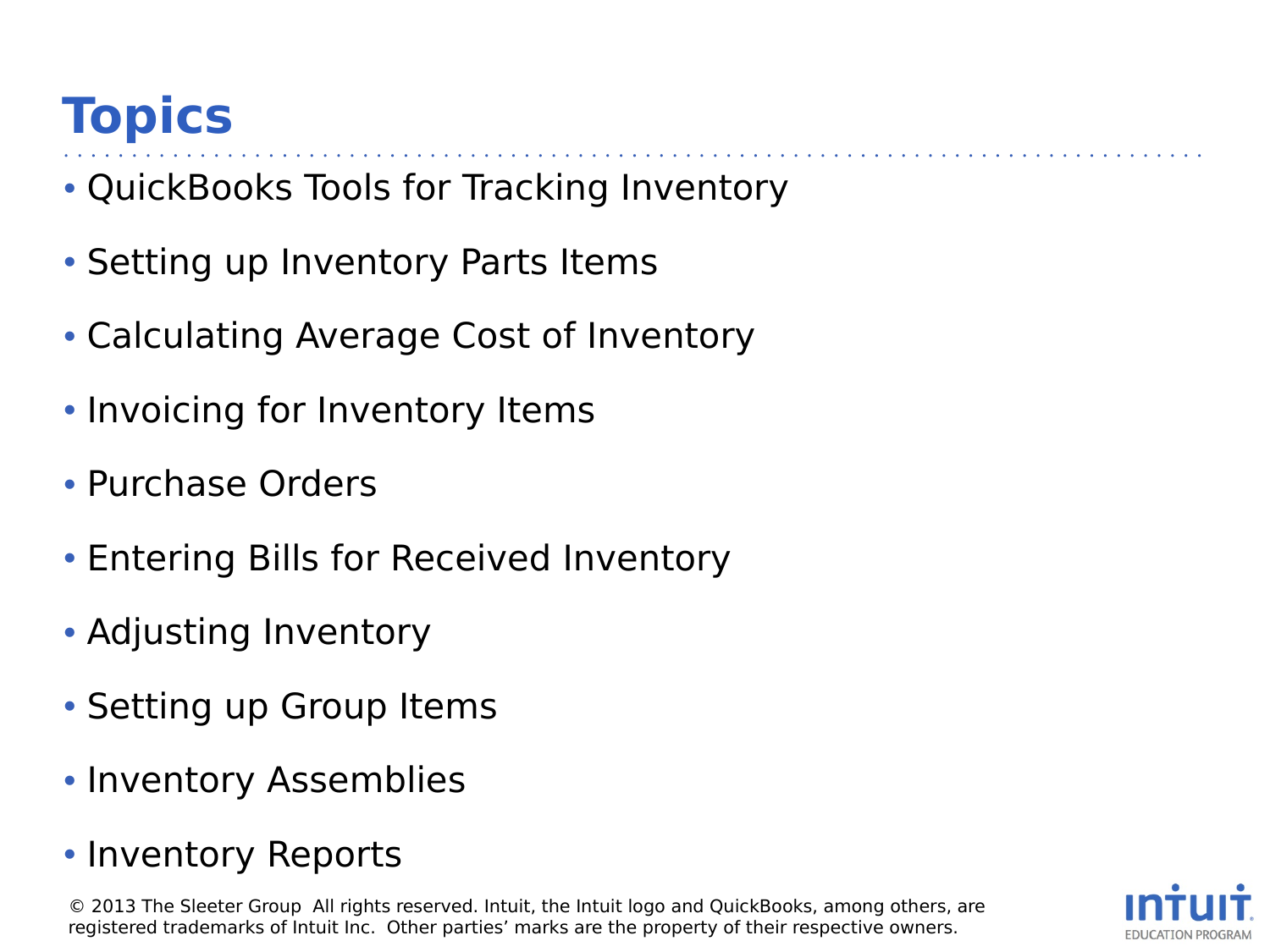

# Topics
QuickBooks Tools for Tracking Inventory
Setting up Inventory Parts Items
Calculating Average Cost of Inventory
Invoicing for Inventory Items
Purchase Orders
Entering Bills for Received Inventory
Adjusting Inventory
Setting up Group Items
Inventory Assemblies
Inventory Reports